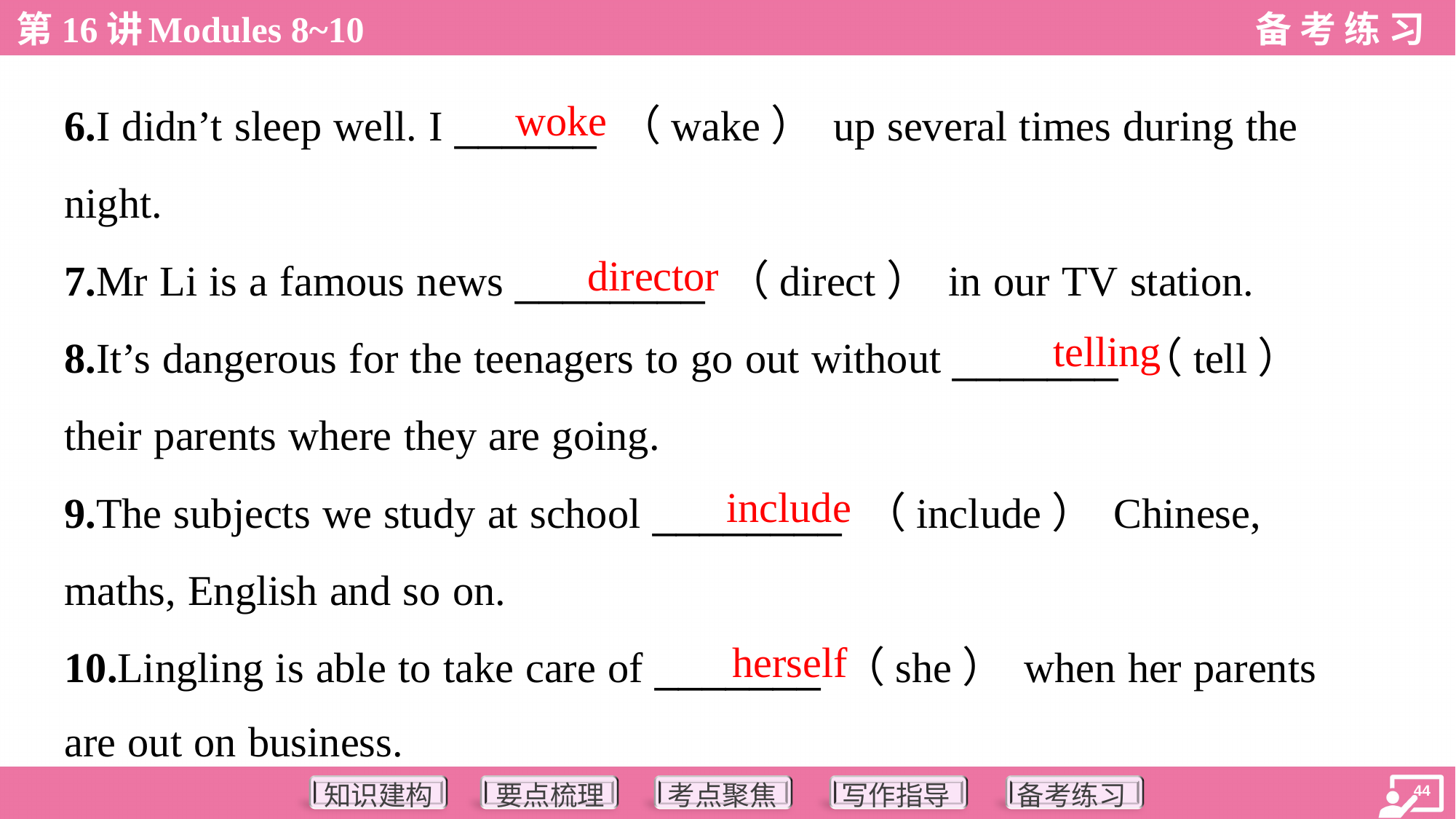

woke
6.I didn’t sleep well. I ______ （wake） up several times during the
night.
7.Mr Li is a famous news ________ （direct） in our TV station.
8.It’s dangerous for the teenagers to go out without _______ （tell）
their parents where they are going.
9.The subjects we study at school ________ （include） Chinese,
maths, English and so on.
10.Lingling is able to take care of _______ （she） when her parents
are out on business.
director
telling
include
herself